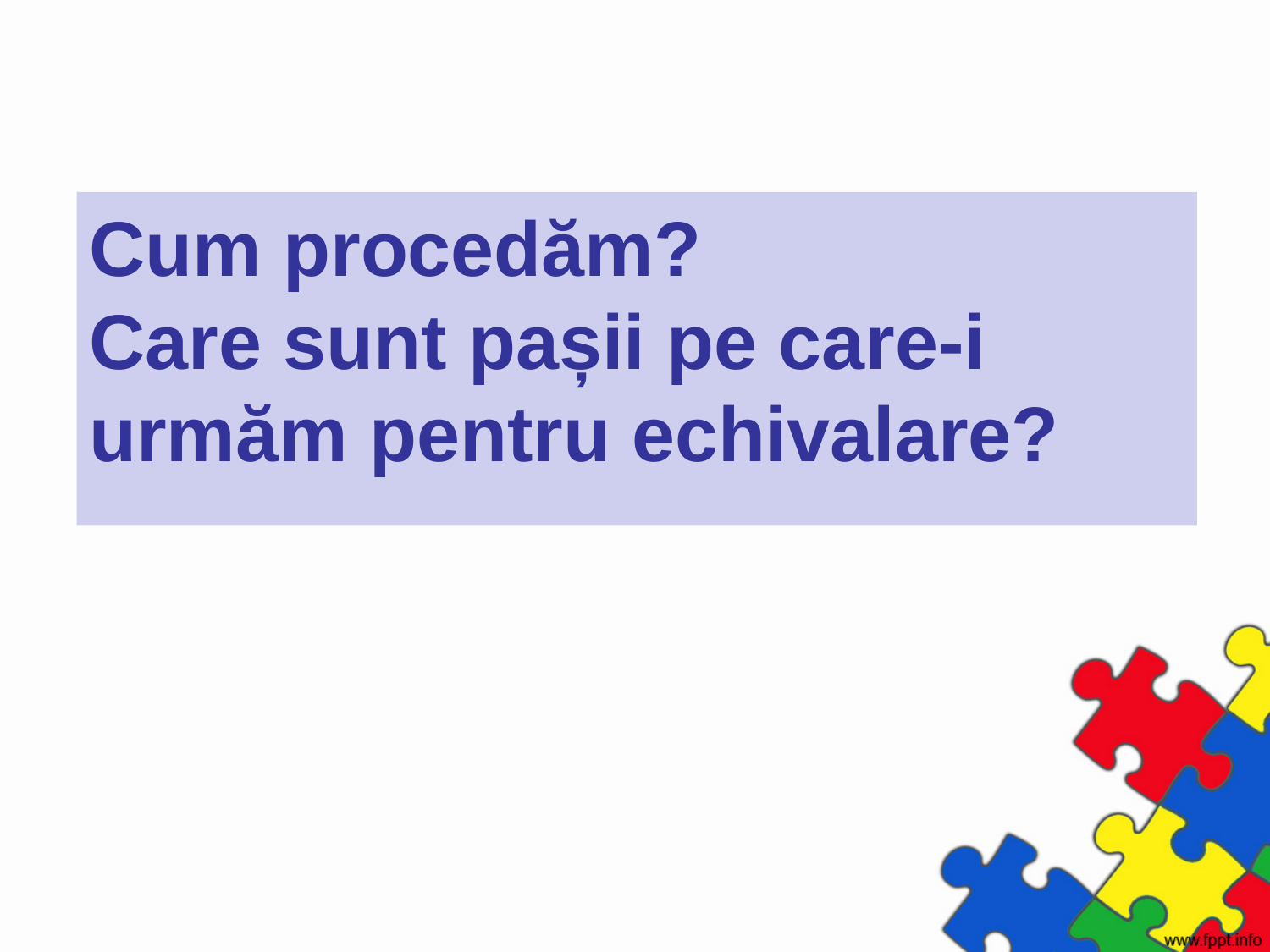

Cum procedăm?
Care sunt pașii pe care-i urmăm pentru echivalare?